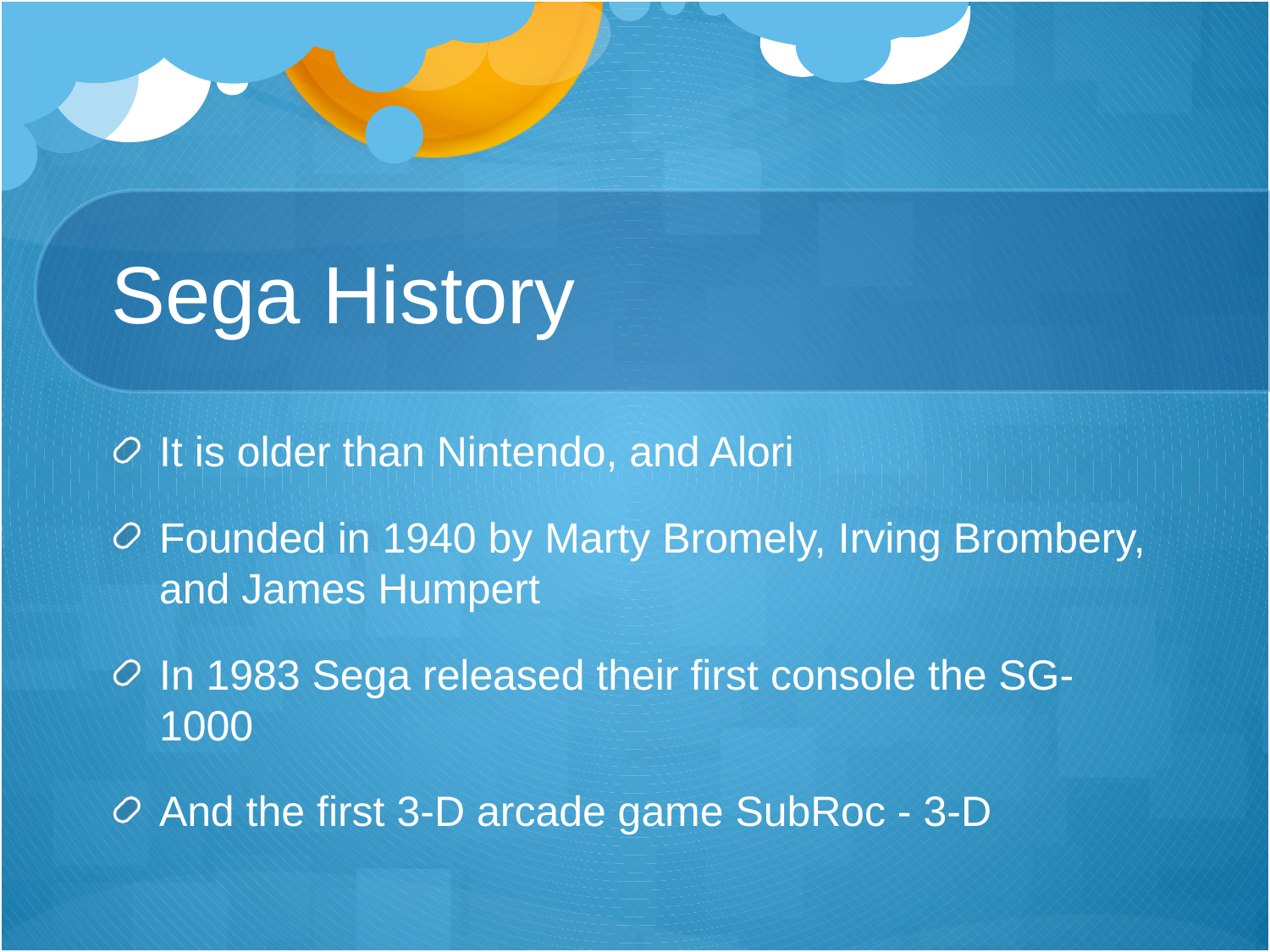

# Sega History
It is older than Nintendo, and Alori
Founded in 1940 by Marty Bromely, Irving Brombery, and James Humpert
In 1983 Sega released their first console the SG-1000
And the first 3-D arcade game SubRoc - 3-D